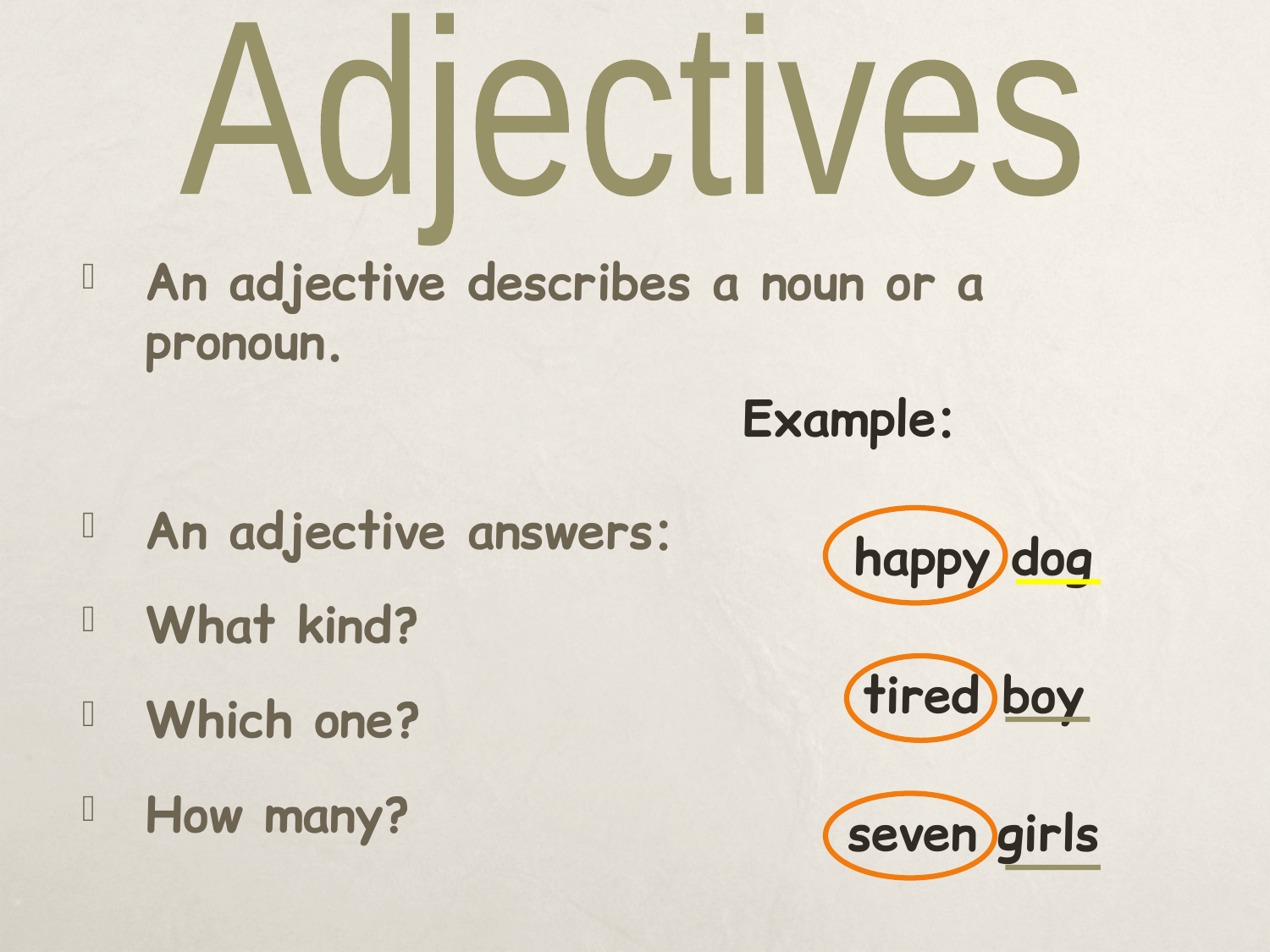

#
Adjectives
An adjective describes a noun or a pronoun.

An adjective answers:
What kind?
Which one?
How many?
Example:

happy dog

tired boy

seven girls